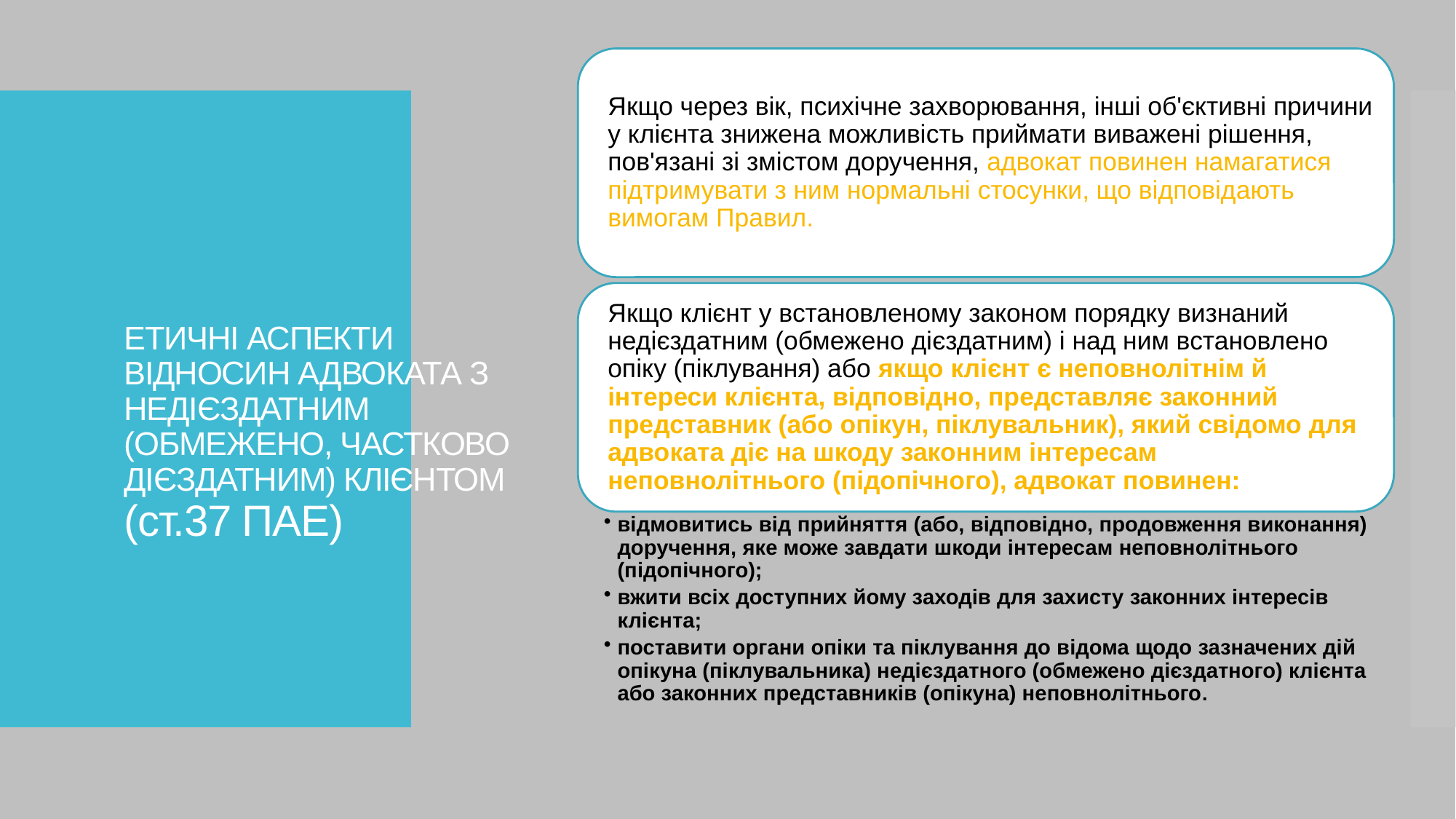

Якщо через вік, психічне захворювання, інші об'єктивні причини у клієнта знижена можливість приймати виважені рішення, пов'язані зі змістом доручення, адвокат повинен намагатися підтримувати з ним нормальні стосунки, що відповідають вимогам Правил.
Якщо клієнт у встановленому законом порядку визнаний недієздатним (обмежено дієздатним) і над ним встановлено опіку (піклування) або якщо клієнт є неповнолітнім й інтереси клієнта, відповідно, представляє законний представник (або опікун, піклувальник), який свідомо для адвоката діє на шкоду законним інтересам неповнолітнього (підопічного), адвокат повинен:
відмовитись від прийняття (або, відповідно, продовження виконання) доручення, яке може завдати шкоди інтересам неповнолітнього (підопічного);
вжити всіх доступних йому заходів для захисту законних інтересів клієнта;
поставити органи опіки та піклування до відома щодо зазначених дій опікуна (піклувальника) недієздатного (обмежено дієздатного) клієнта або законних представників (опікуна) неповнолітнього.
# ЕТИЧНІ АСПЕКТИ ВІДНОСИН АДВОКАТА З НЕДІЄЗДАТНИМ (ОБМЕЖЕНО, ЧАСТКОВО ДІЄЗДАТНИМ) КЛІЄНТОМ (ст.37 ПАЕ)